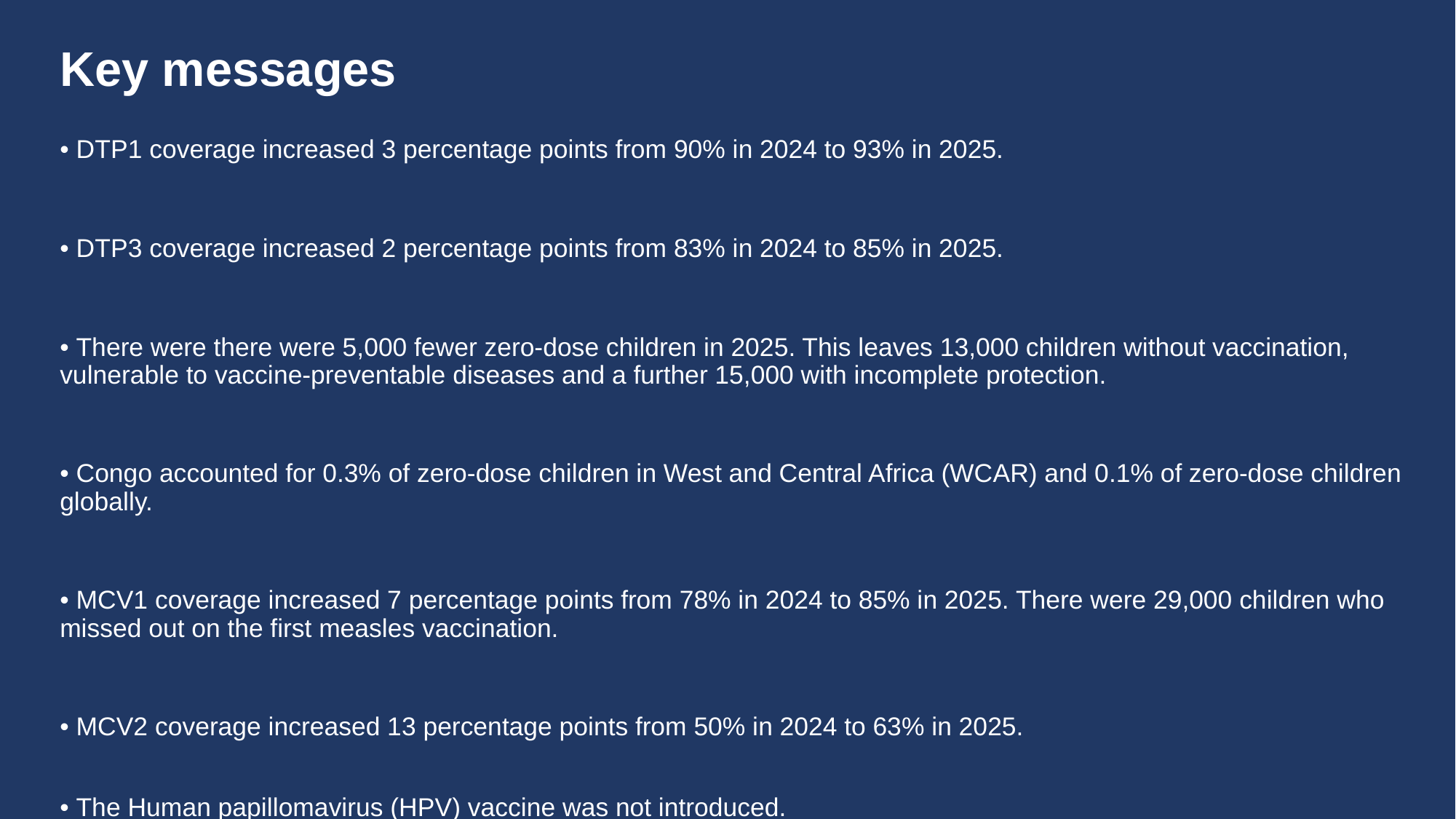

# Key messages
• DTP1 coverage increased 3 percentage points from 90% in 2024 to 93% in 2025.

• DTP3 coverage increased 2 percentage points from 83% in 2024 to 85% in 2025.

• There were there were 5,000 fewer zero-dose children in 2025. This leaves 13,000 children without vaccination, vulnerable to vaccine-preventable diseases and a further 15,000 with incomplete protection.

• Congo accounted for 0.3% of zero-dose children in West and Central Africa (WCAR) and 0.1% of zero-dose children globally.

• MCV1 coverage increased 7 percentage points from 78% in 2024 to 85% in 2025. There were 29,000 children who missed out on the first measles vaccination.

• MCV2 coverage increased 13 percentage points from 50% in 2024 to 63% in 2025.

• The Human papillomavirus (HPV) vaccine was not introduced.